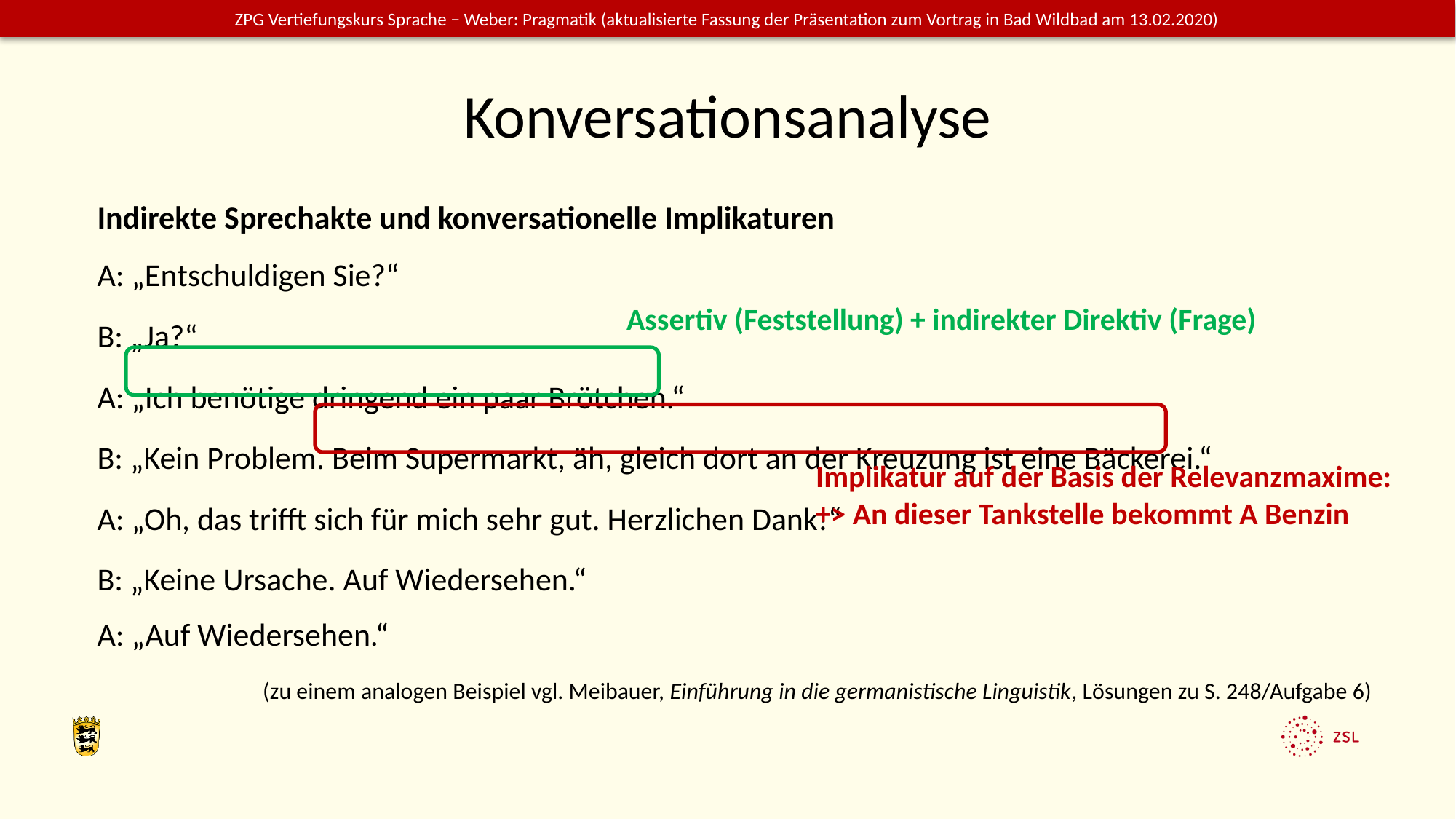

# Konversationsanalyse
Indirekte Sprechakte und konversationelle Implikaturen
A: „Entschuldigen Sie?“
B: „Ja?“
A: „Ich benötige dringend ein paar Brötchen.“
B: „Kein Problem. Beim Supermarkt, äh, gleich dort an der Kreuzung ist eine Bäckerei.“
A: „Oh, das trifft sich für mich sehr gut. Herzlichen Dank!“
B: „Keine Ursache. Auf Wiedersehen.“
A: „Auf Wiedersehen.“
 (zu einem analogen Beispiel vgl. Meibauer, Einführung in die germanistische Linguistik, Lösungen zu S. 248/Aufgabe 6)

Assertiv (Feststellung) + indirekter Direktiv (Frage)

Implikatur auf der Basis der Relevanzmaxime:
+> An dieser Tankstelle bekommt A Benzin